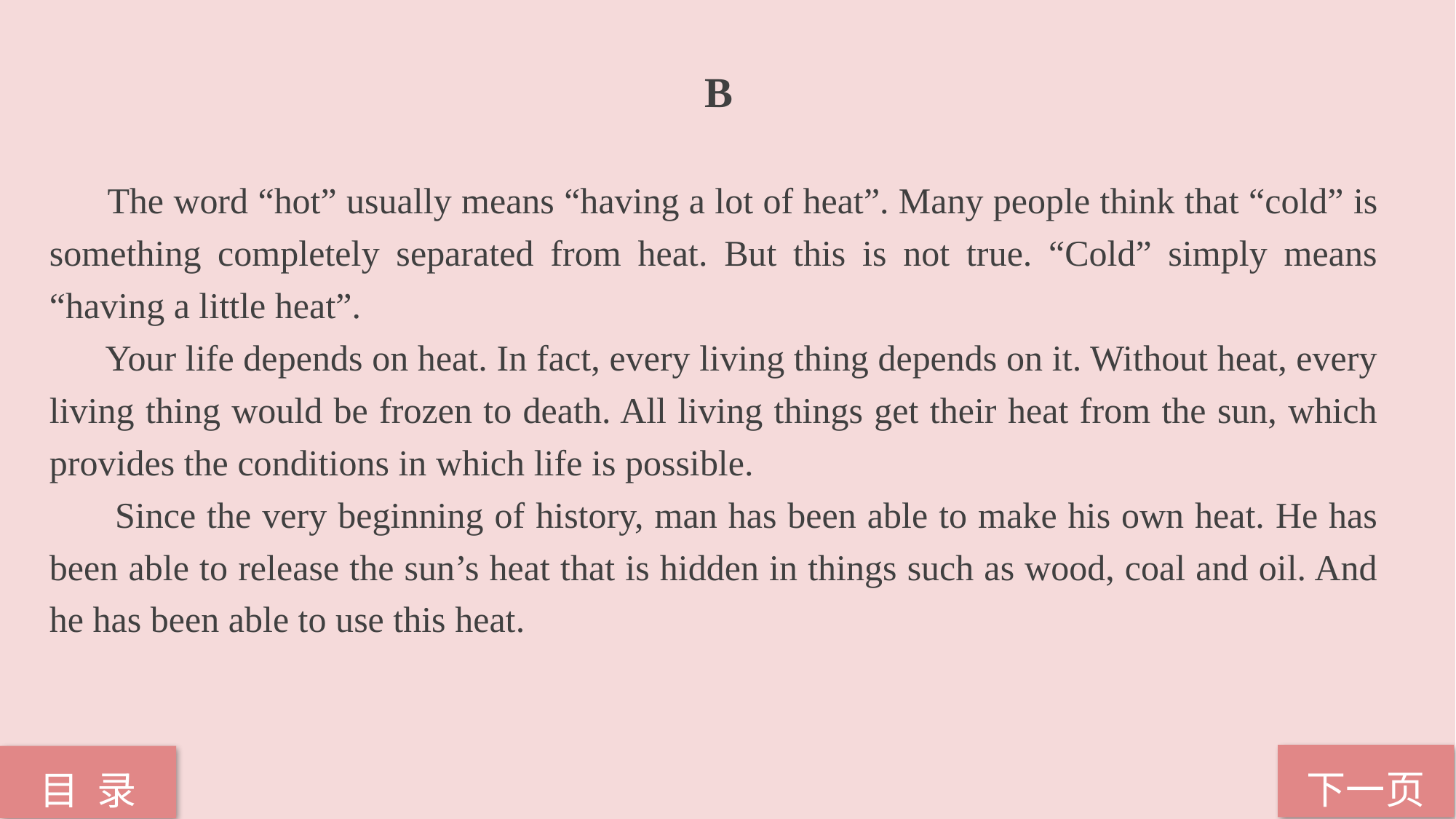

B

      The word “hot” usually means “having a lot of heat”. Many people think that “cold” is something completely separated from heat. But this is not true. “Cold” simply means “having a little heat”.
      Your life depends on heat. In fact, every living thing depends on it. Without heat, every
living thing would be frozen to death. All living things get their heat from the sun, which provides the conditions in which life is possible.
      Since the very beginning of history, man has been able to make his own heat. He has been able to release the sun’s heat that is hidden in things such as wood, coal and oil. And he has been able to use this heat.